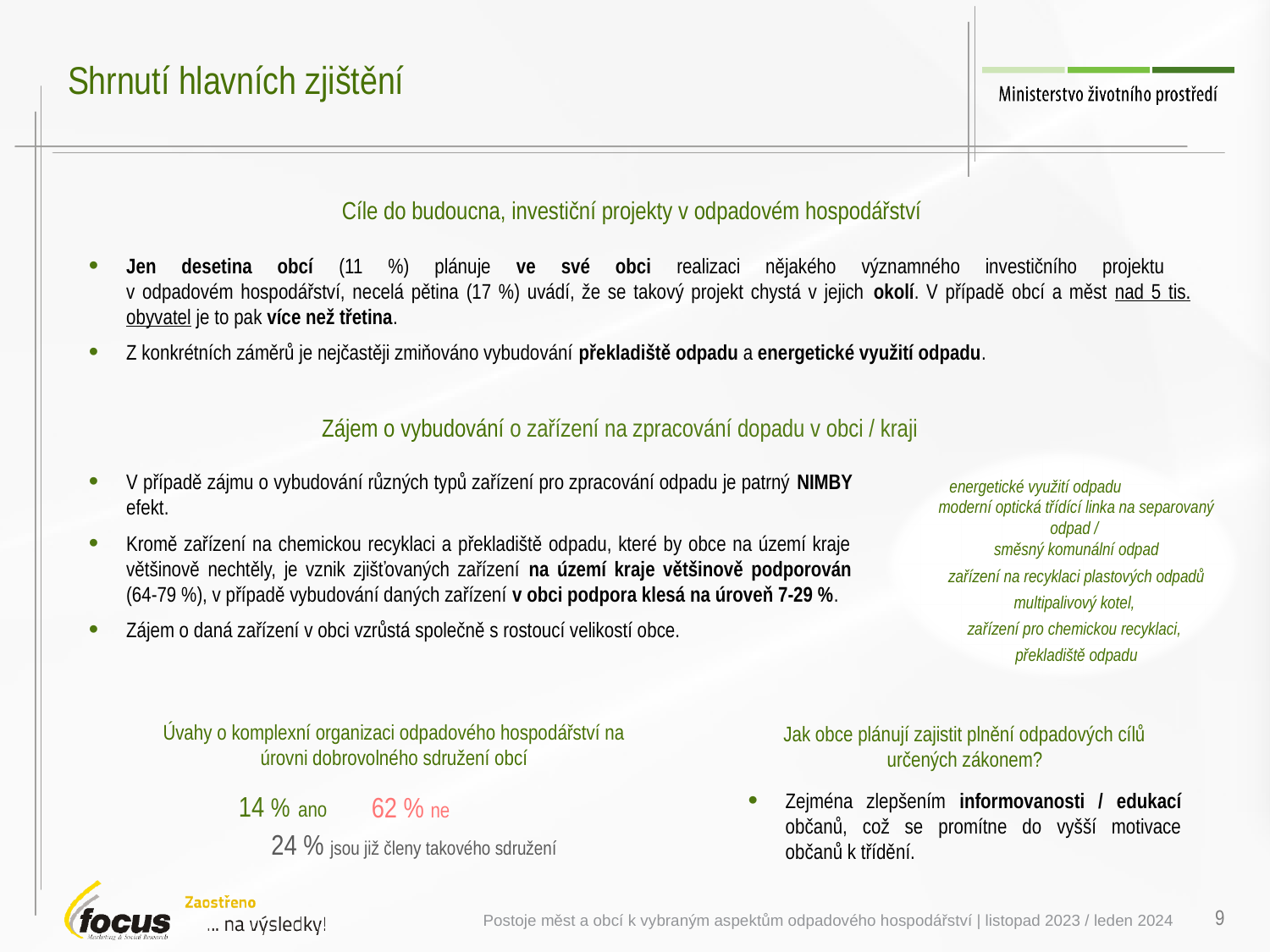

# Shrnutí hlavních zjištění
Cíle do budoucna, investiční projekty v odpadovém hospodářství
Jen desetina obcí (11 %) plánuje ve své obci realizaci nějakého významného investičního projektu
v odpadovém hospodářství, necelá pětina (17 %) uvádí, že se takový projekt chystá v jejich okolí. V případě obcí a měst nad 5 tis. obyvatel je to pak více než třetina.
Z konkrétních záměrů je nejčastěji zmiňováno vybudování překladiště odpadu a energetické využití odpadu.
Zájem o vybudování o zařízení na zpracování dopadu v obci / kraji

V případě zájmu o vybudování různých typů zařízení pro zpracování odpadu je patrný NIMBY efekt.
Kromě zařízení na chemickou recyklaci a překladiště odpadu, které by obce na území kraje většinově nechtěly, je vznik zjišťovaných zařízení na území kraje většinově podporován (64-79 %), v případě vybudování daných zařízení v obci podpora klesá na úroveň 7-29 %.
Zájem o daná zařízení v obci vzrůstá společně s rostoucí velikostí obce.
energetické využití odpadu
moderní optická třídící linka na separovaný odpad /
směsný komunální odpad
zařízení na recyklaci plastových odpadů
multipalivový kotel,
zařízení pro chemickou recyklaci,
překladiště odpadu
Úvahy o komplexní organizaci odpadového hospodářství na úrovni dobrovolného sdružení obcí
Jak obce plánují zajistit plnění odpadových cílů určených zákonem?

14 % ano

62 % ne
Zejména zlepšením informovanosti / edukací občanů, což se promítne do vyšší motivace občanů k třídění.

24 % jsou již členy takového sdružení